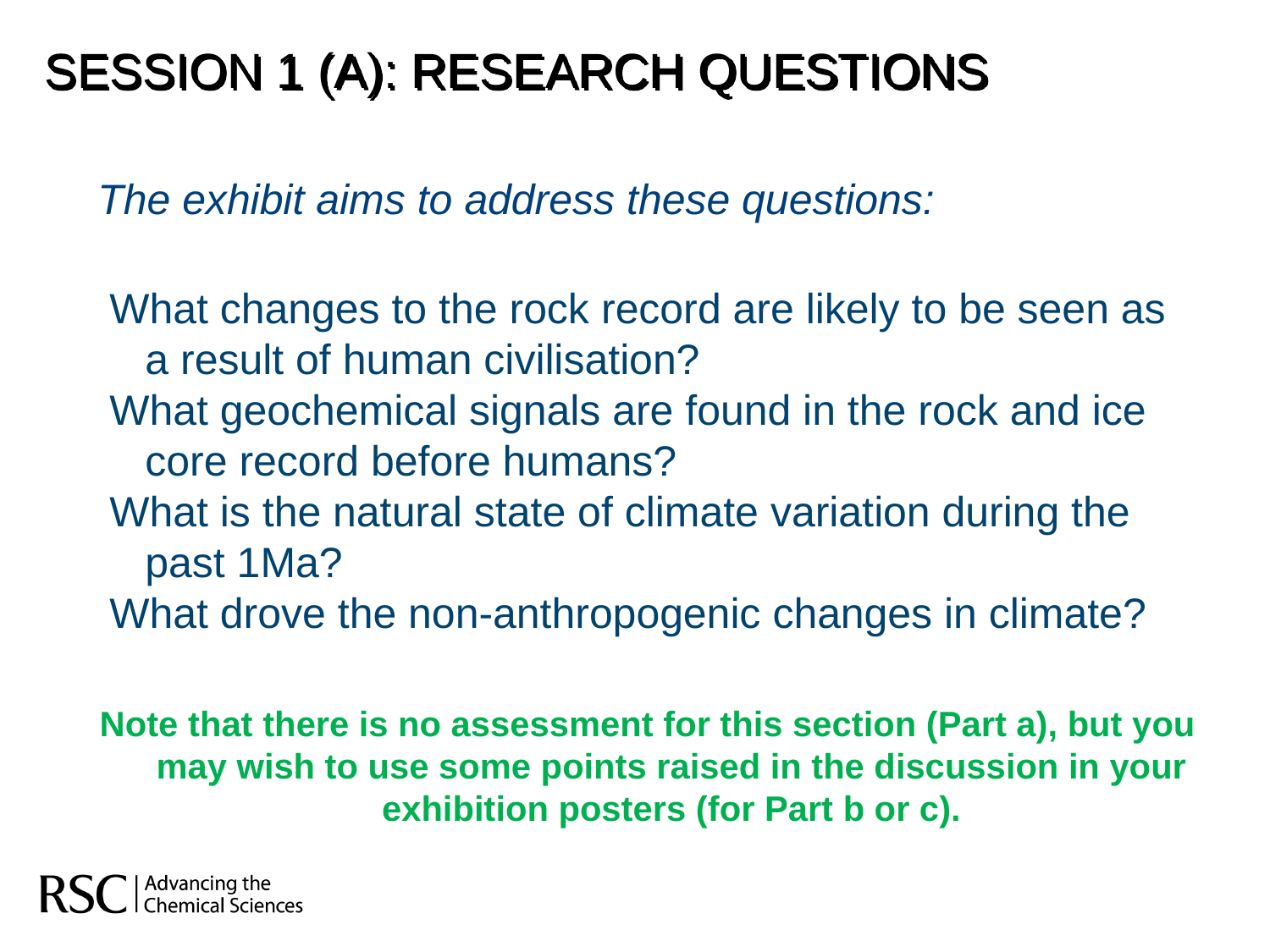

Session 1 (a): RESEARCH QUESTIONS
The exhibit aims to address these questions:

 What changes to the rock record are likely to be seen as a result of human civilisation?
 What geochemical signals are found in the rock and ice core record before humans?
 What is the natural state of climate variation during the past 1Ma?
 What drove the non-anthropogenic changes in climate?

Note that there is no assessment for this section (Part a), but you may wish to use some points raised in the discussion in your exhibition posters (for Part b or c).